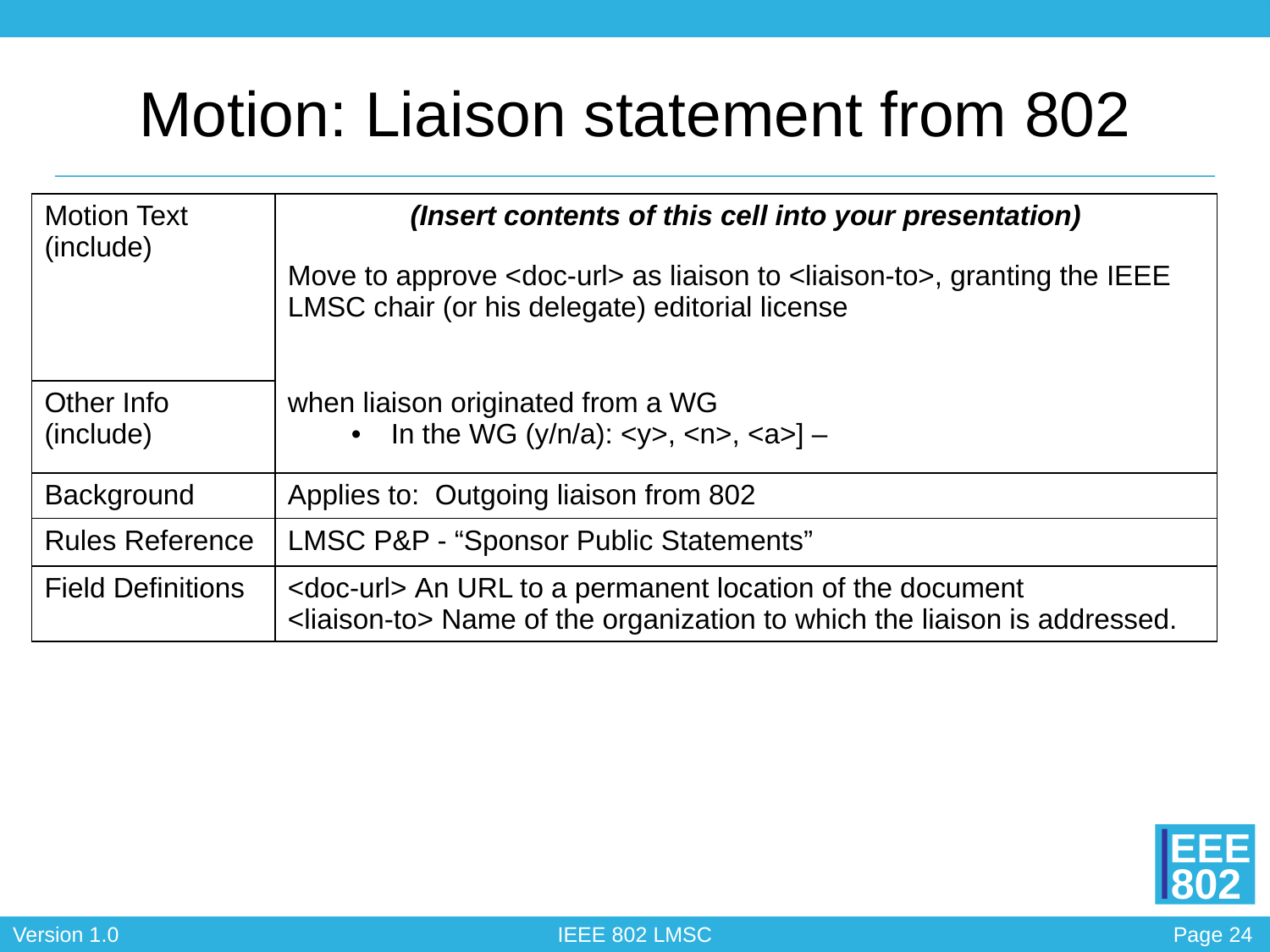

# Motion: Liaison statement from 802
| Motion Text (include) | (Insert contents of this cell into your presentation) |
| --- | --- |
|  | Move to approve <doc-url> as liaison to <liaison-to>, granting the IEEE LMSC chair (or his delegate) editorial license |
| Other Info (include) | when liaison originated from a WG In the WG (y/n/a): <y>, <n>, <a>] – |
| Background | Applies to: Outgoing liaison from 802 |
| Rules Reference | LMSC P&P - “Sponsor Public Statements” |
| Field Definitions | <doc-url> An URL to a permanent location of the document <liaison-to> Name of the organization to which the liaison is addressed. |